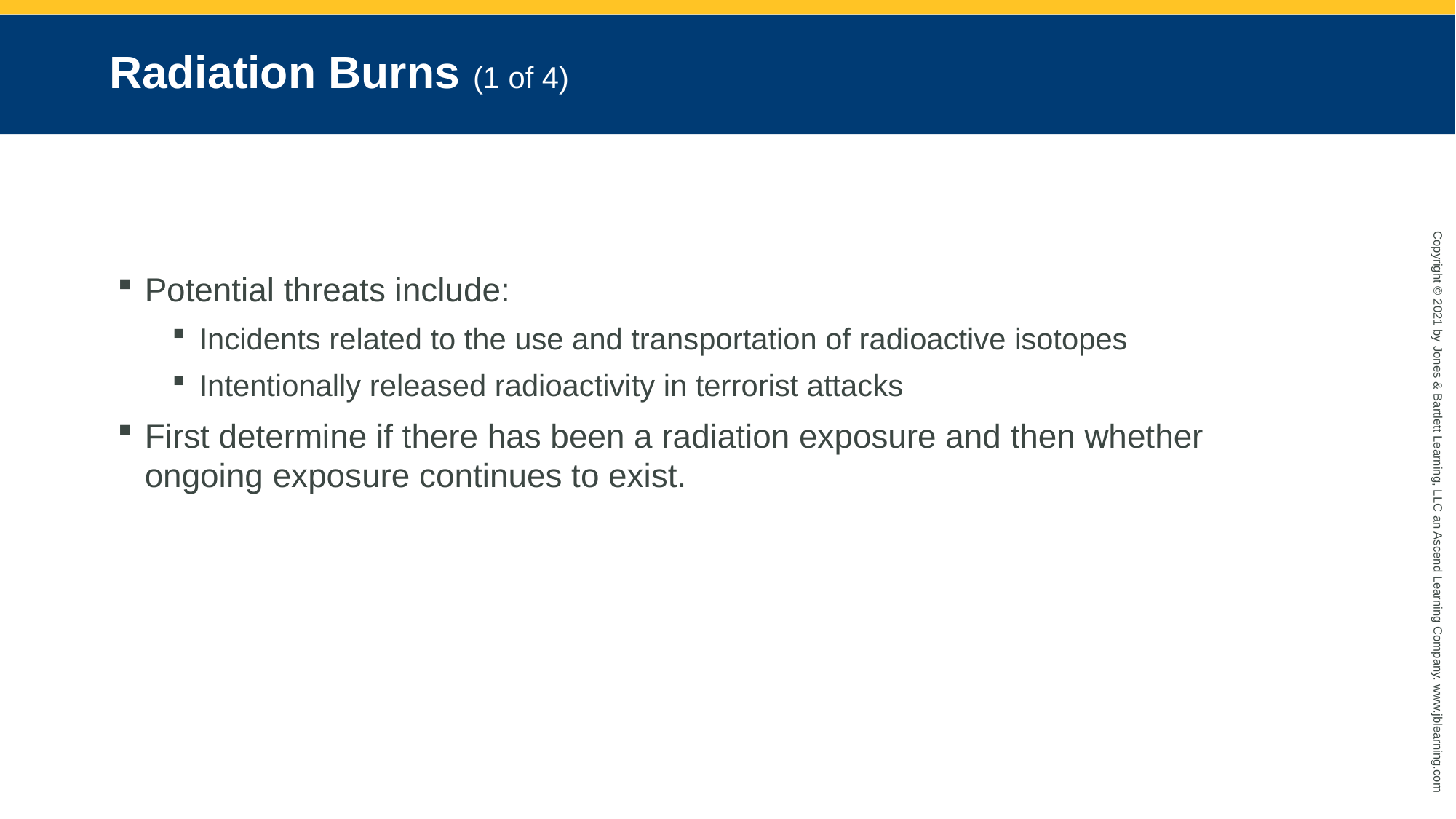

# Radiation Burns (1 of 4)
Potential threats include:
Incidents related to the use and transportation of radioactive isotopes
Intentionally released radioactivity in terrorist attacks
First determine if there has been a radiation exposure and then whether ongoing exposure continues to exist.